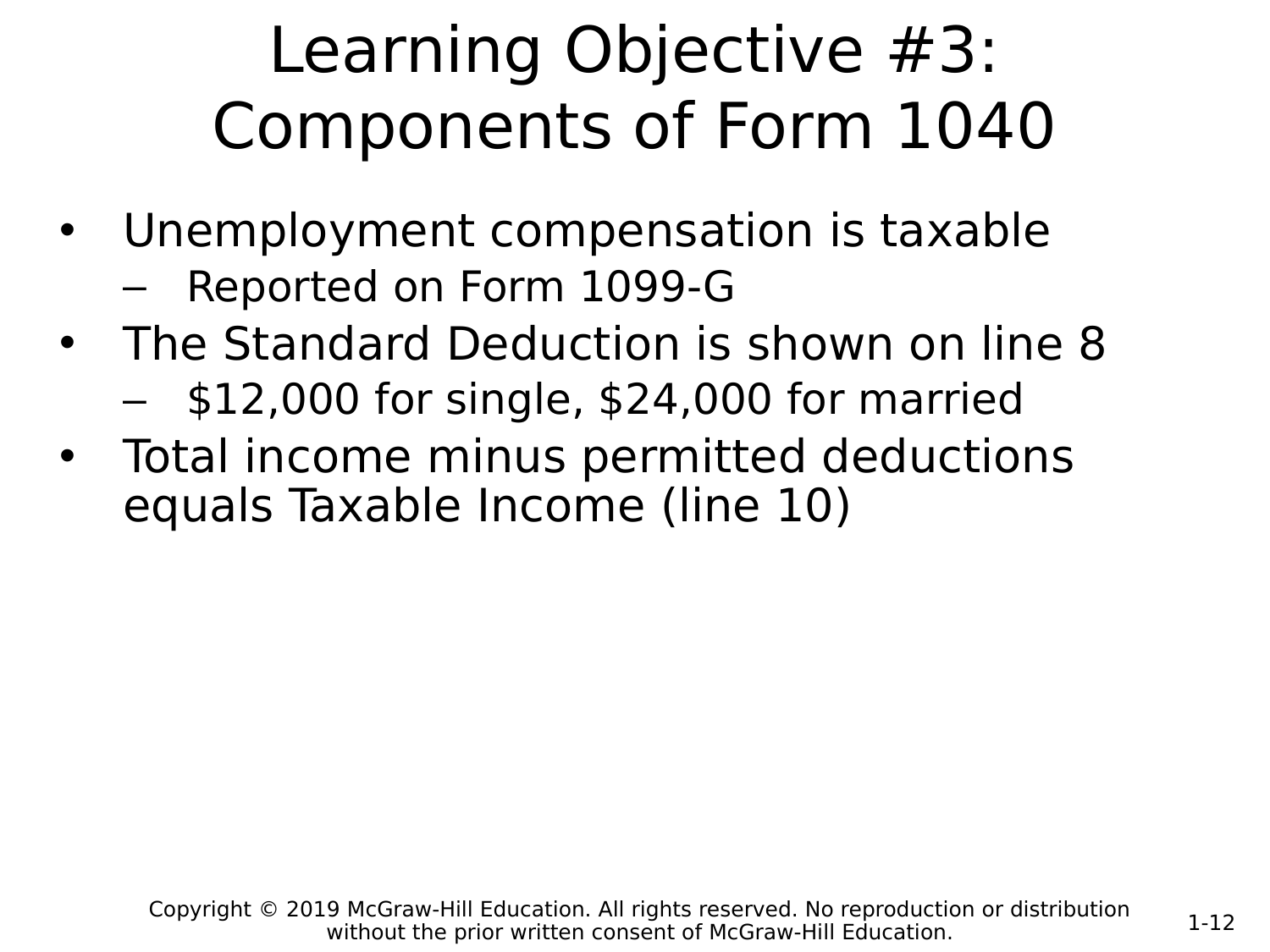

Learning Objective #3:
Components of Form 1040
Unemployment compensation is taxable
Reported on Form 1099-G
The Standard Deduction is shown on line 8
$12,000 for single, $24,000 for married
Total income minus permitted deductions equals Taxable Income (line 10)